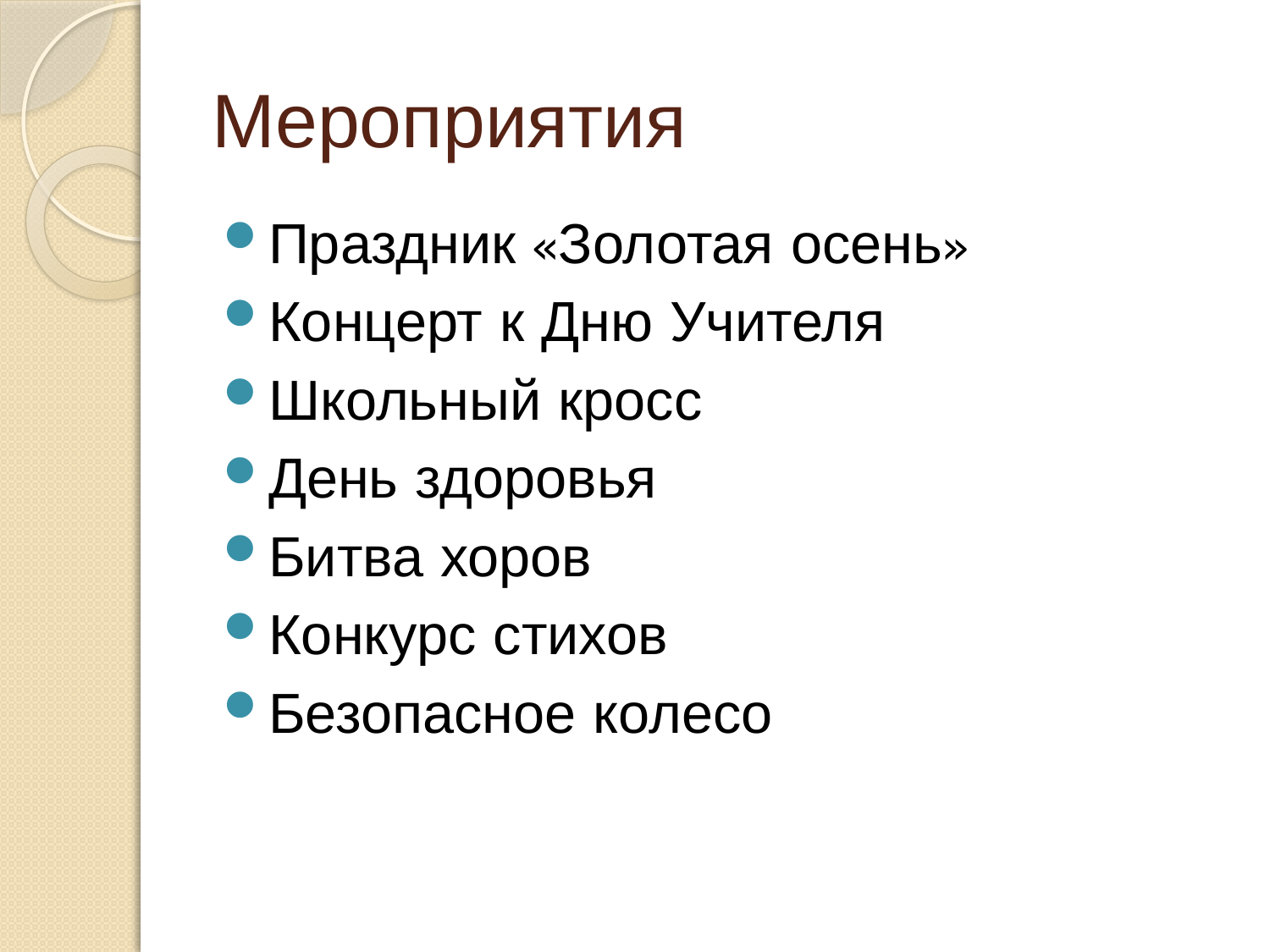

# Мероприятия
Праздник «Золотая осень»
Концерт к Дню Учителя
Школьный кросс
День здоровья
Битва хоров
Конкурс стихов
Безопасное колесо